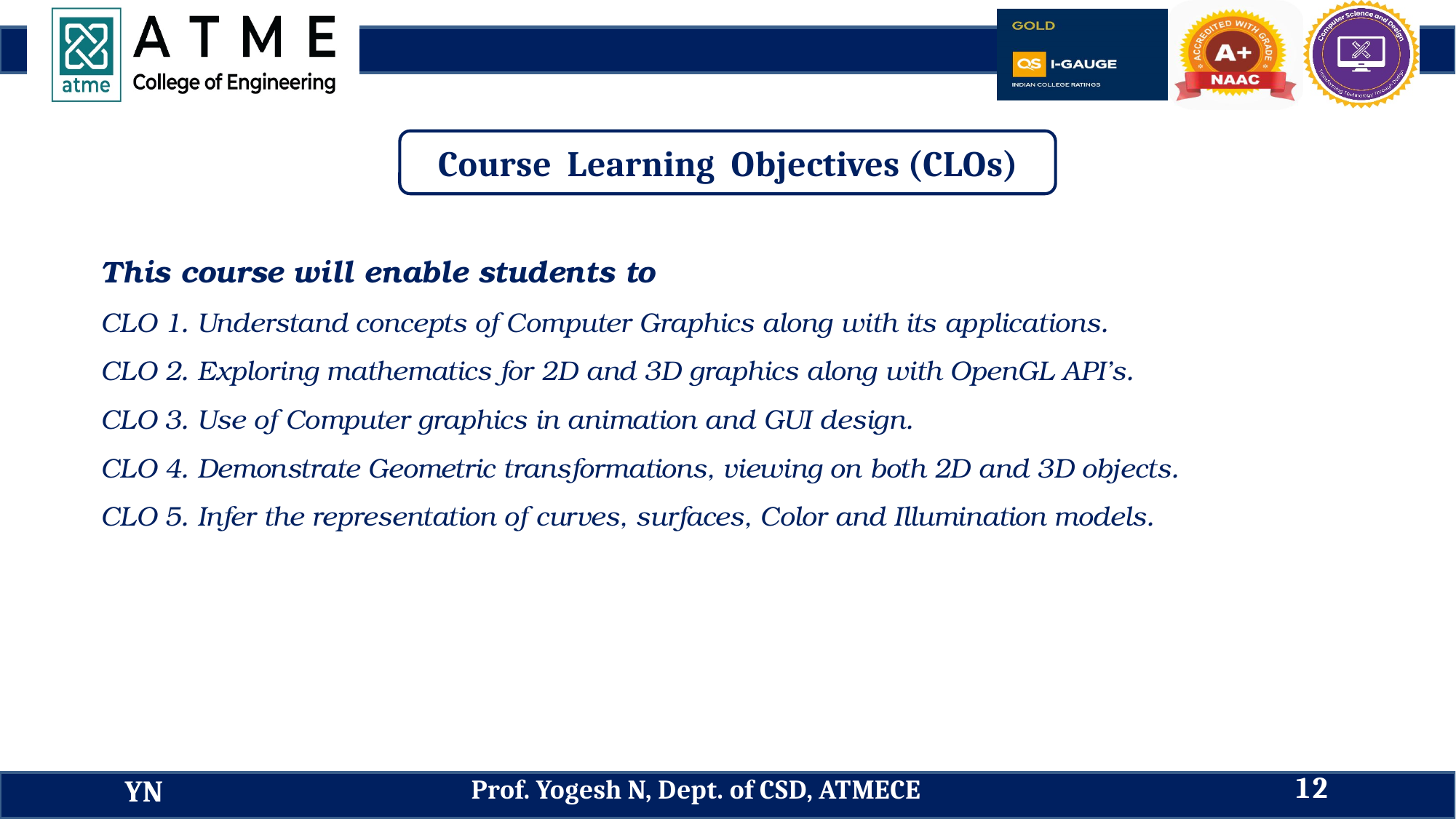

Course  Learning  Objectives (CLOs)
This course will enable students to
CLO 1. Understand concepts of Computer Graphics along with its applications.
CLO 2. Exploring mathematics for 2D and 3D graphics along with OpenGL API’s.
CLO 3. Use of Computer graphics in animation and GUI design.
CLO 4. Demonstrate Geometric transformations, viewing on both 2D and 3D objects.
CLO 5. Infer the representation of curves, surfaces, Color and Illumination models.
12
Prof. Yogesh N, Dept. of CSD, ATMECE
YN